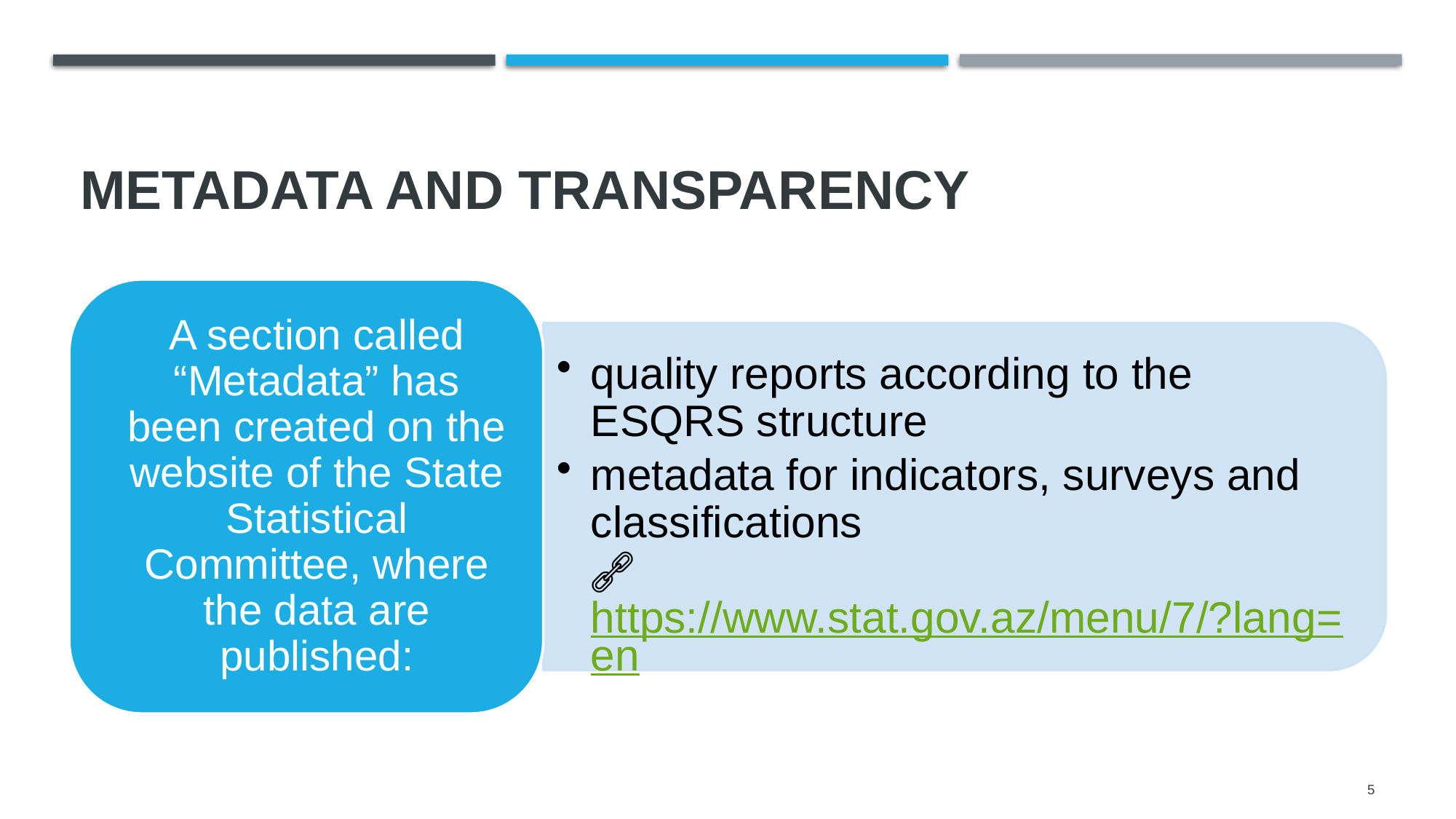

# Metadata and transparency
quality reports according to the ESQRS structure
metadata for indicators, surveys and classifications
🔗 https://www.stat.gov.az/menu/7/?lang=en
A section called “Metadata” has been created on the website of the State Statistical Committee, where the data are published:
5